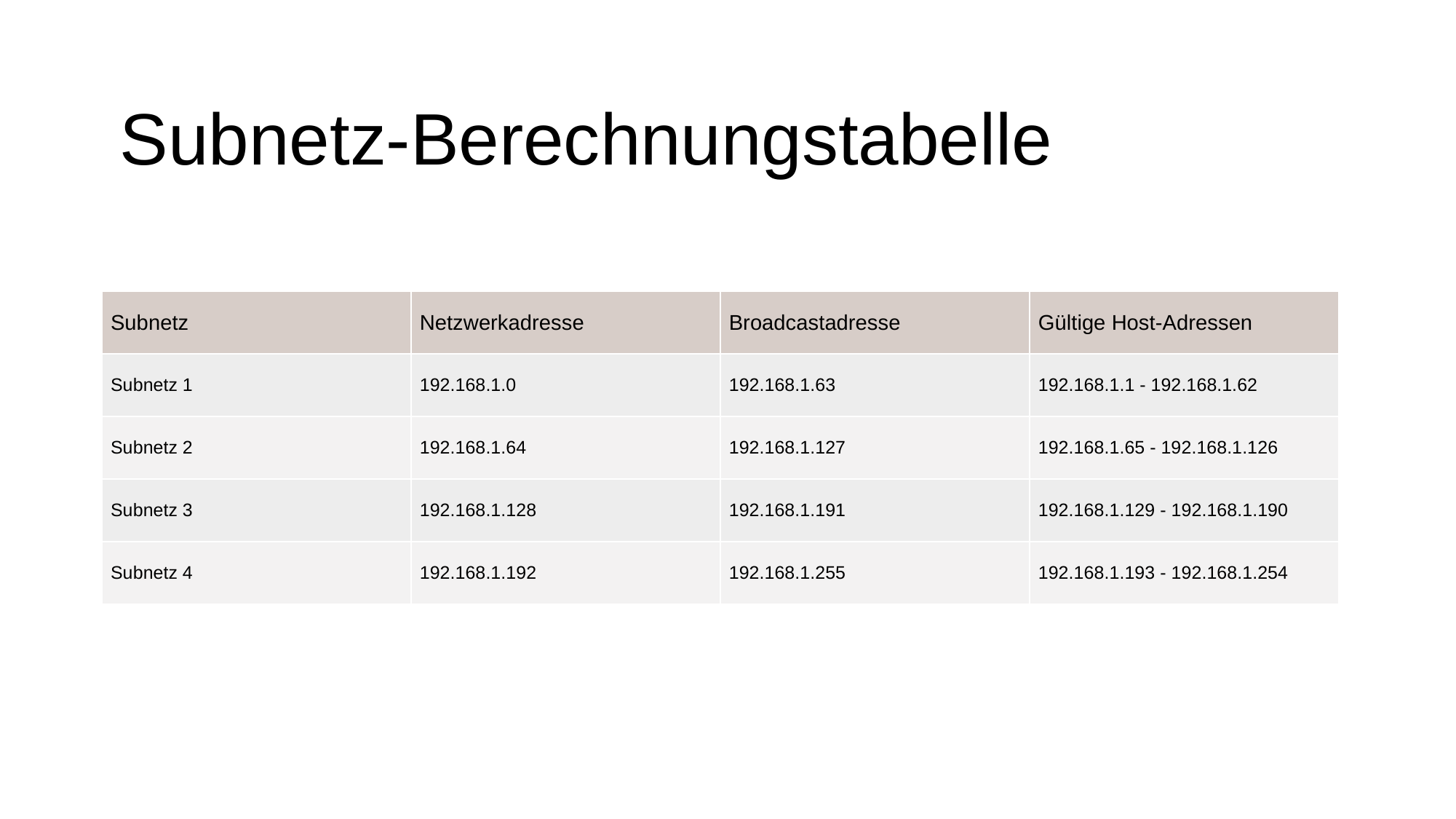

Subnetz-Berechnungstabelle

| Subnetz | Netzwerkadresse | Broadcastadresse | Gültige Host-Adressen |
| --- | --- | --- | --- |
| Subnetz 1 | 192.168.1.0 | 192.168.1.63 | 192.168.1.1 - 192.168.1.62 |
| Subnetz 2 | 192.168.1.64 | 192.168.1.127 | 192.168.1.65 - 192.168.1.126 |
| Subnetz 3 | 192.168.1.128 | 192.168.1.191 | 192.168.1.129 - 192.168.1.190 |
| Subnetz 4 | 192.168.1.192 | 192.168.1.255 | 192.168.1.193 - 192.168.1.254 |